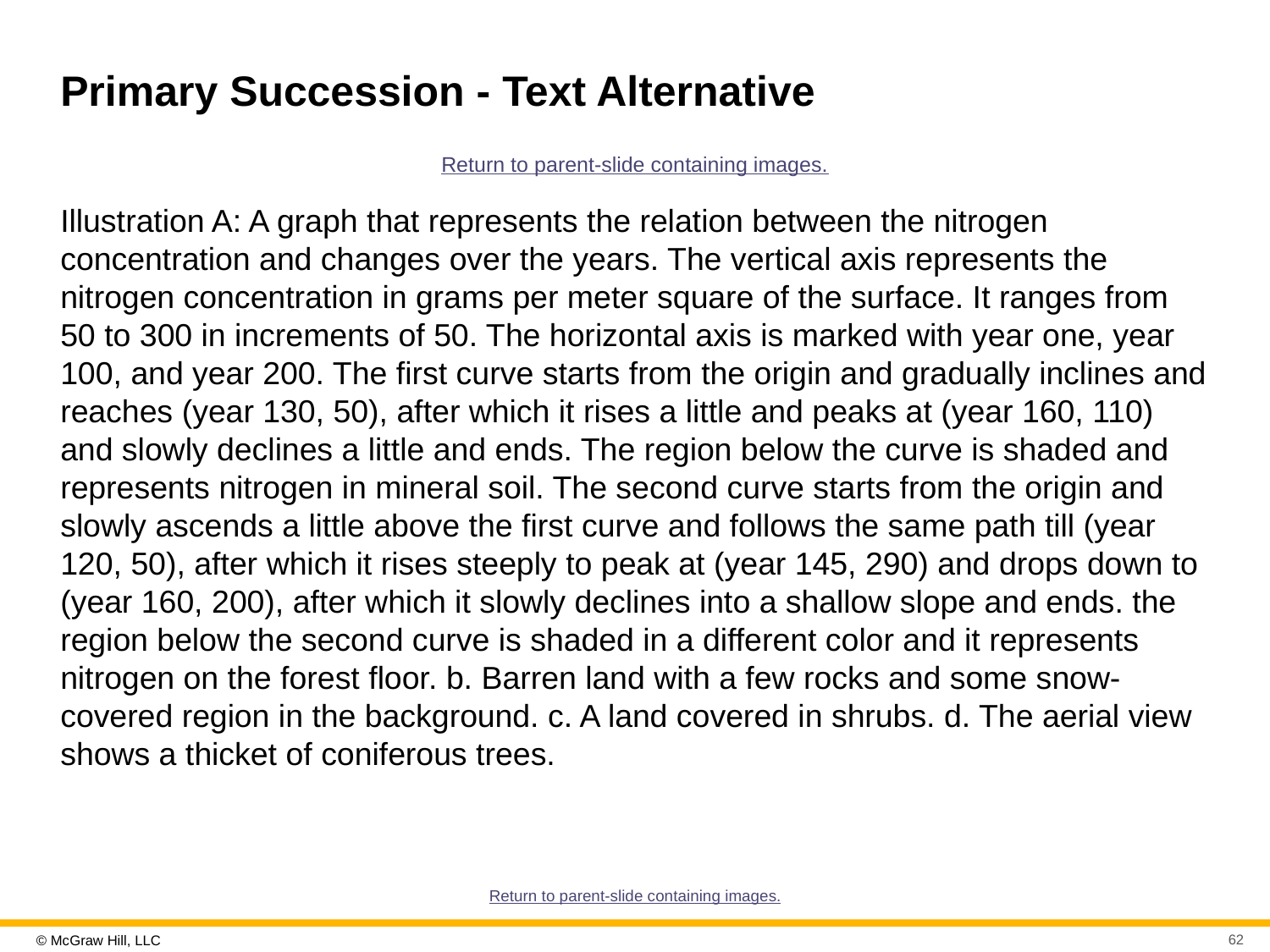

# Primary Succession - Text Alternative
Return to parent-slide containing images.
Illustration A: A graph that represents the relation between the nitrogen concentration and changes over the years. The vertical axis represents the nitrogen concentration in grams per meter square of the surface. It ranges from 50 to 300 in increments of 50. The horizontal axis is marked with year one, year 100, and year 200. The first curve starts from the origin and gradually inclines and reaches (year 130, 50), after which it rises a little and peaks at (year 160, 110) and slowly declines a little and ends. The region below the curve is shaded and represents nitrogen in mineral soil. The second curve starts from the origin and slowly ascends a little above the first curve and follows the same path till (year 120, 50), after which it rises steeply to peak at (year 145, 290) and drops down to (year 160, 200), after which it slowly declines into a shallow slope and ends. the region below the second curve is shaded in a different color and it represents nitrogen on the forest floor. b. Barren land with a few rocks and some snow-covered region in the background. c. A land covered in shrubs. d. The aerial view shows a thicket of coniferous trees.
Return to parent-slide containing images.
62